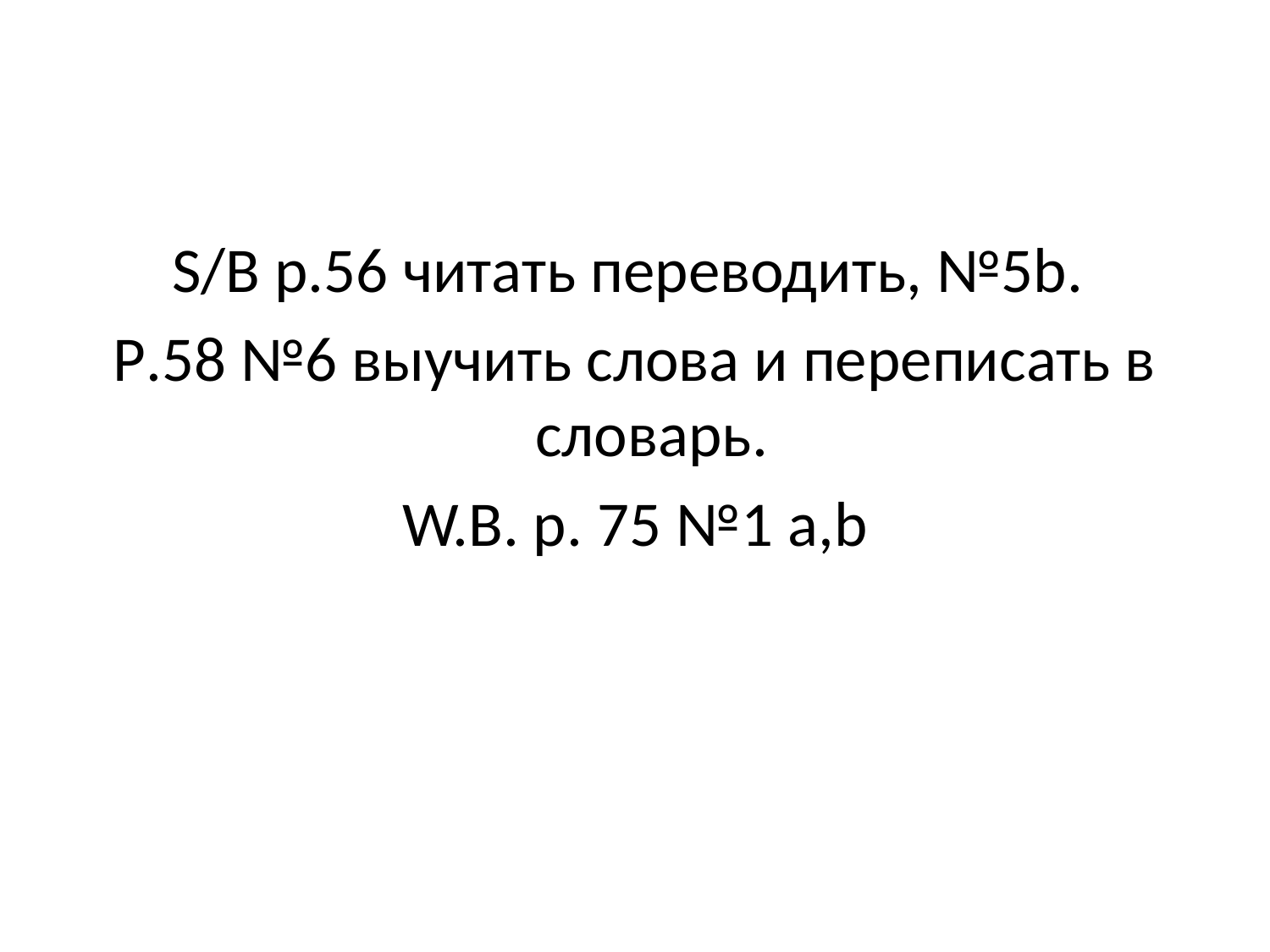

#
S/B p.56 читать переводить, №5b.
P.58 №6 выучить слова и переписать в словарь.
W.B. p. 75 №1 a,b